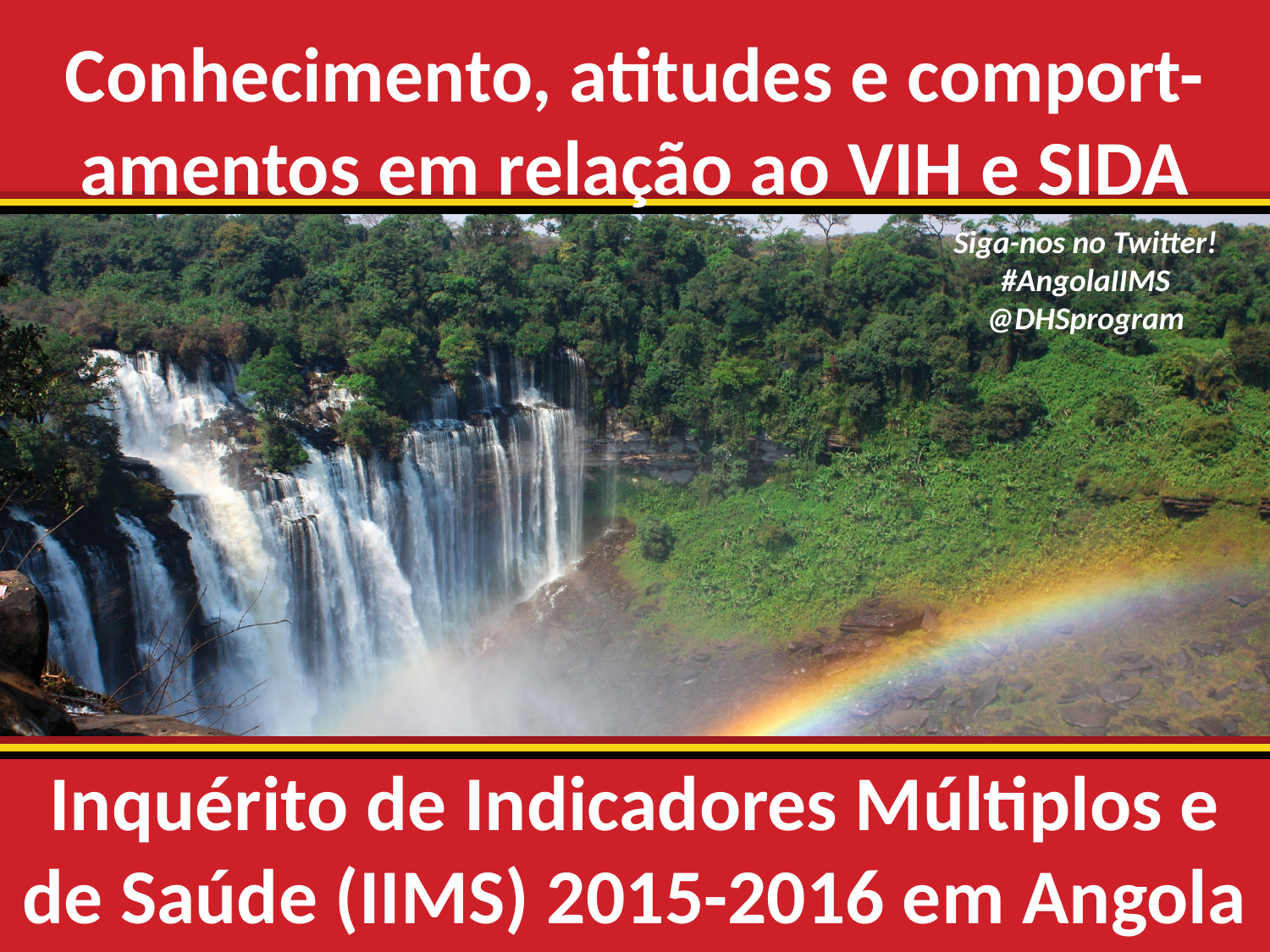

Conhecimento, atitudes e comport-amentos em relação ao VIH e SIDA
Siga-nos no Twitter!
#AngolaIIMS
@DHSprogram